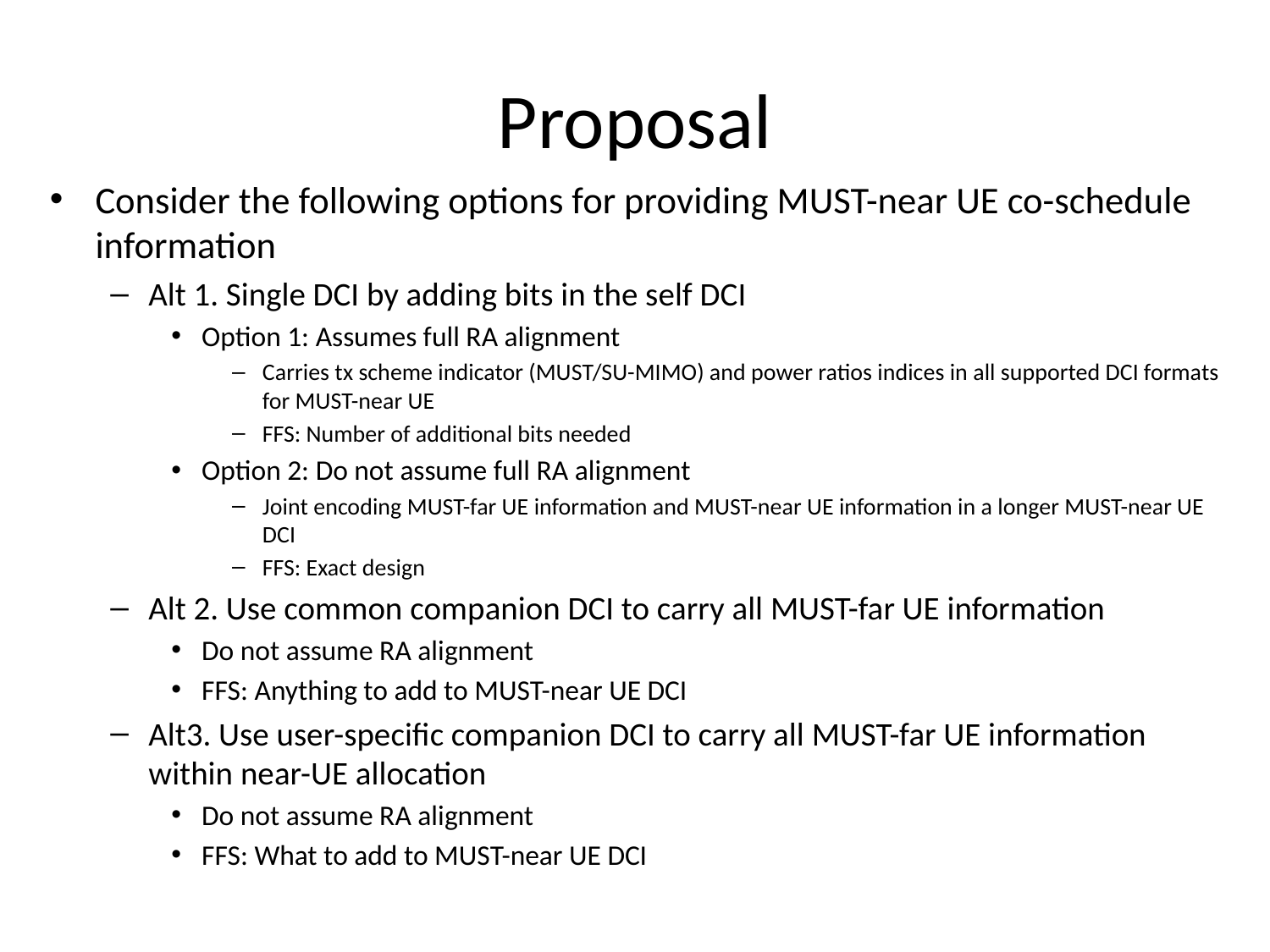

# Proposal
Consider the following options for providing MUST-near UE co-schedule information
Alt 1. Single DCI by adding bits in the self DCI
Option 1: Assumes full RA alignment
Carries tx scheme indicator (MUST/SU-MIMO) and power ratios indices in all supported DCI formats for MUST-near UE
FFS: Number of additional bits needed
Option 2: Do not assume full RA alignment
Joint encoding MUST-far UE information and MUST-near UE information in a longer MUST-near UE DCI
FFS: Exact design
Alt 2. Use common companion DCI to carry all MUST-far UE information
Do not assume RA alignment
FFS: Anything to add to MUST-near UE DCI
Alt3. Use user-specific companion DCI to carry all MUST-far UE information within near-UE allocation
Do not assume RA alignment
FFS: What to add to MUST-near UE DCI